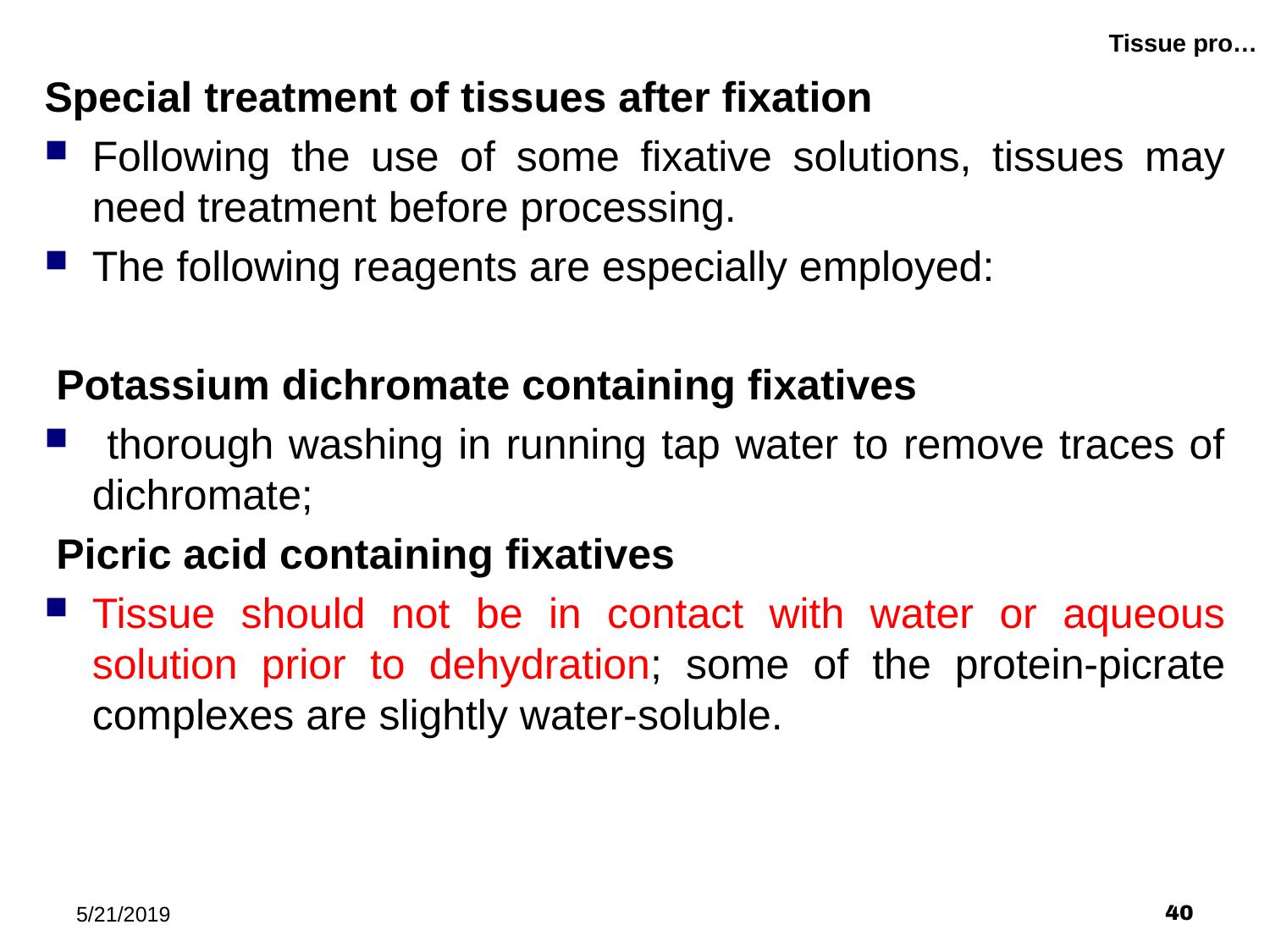

# Tissue pro…
Special treatment of tissues after fixation
Following the use of some fixative solutions, tissues may need treatment before processing.
The following reagents are especially employed:

 Potassium dichromate containing fixatives
 thorough washing in running tap water to remove traces of dichromate;
 Picric acid containing fixatives
Tissue should not be in contact with water or aqueous solution prior to dehydration; some of the protein-picrate complexes are slightly water-soluble.

5/21/2019
40